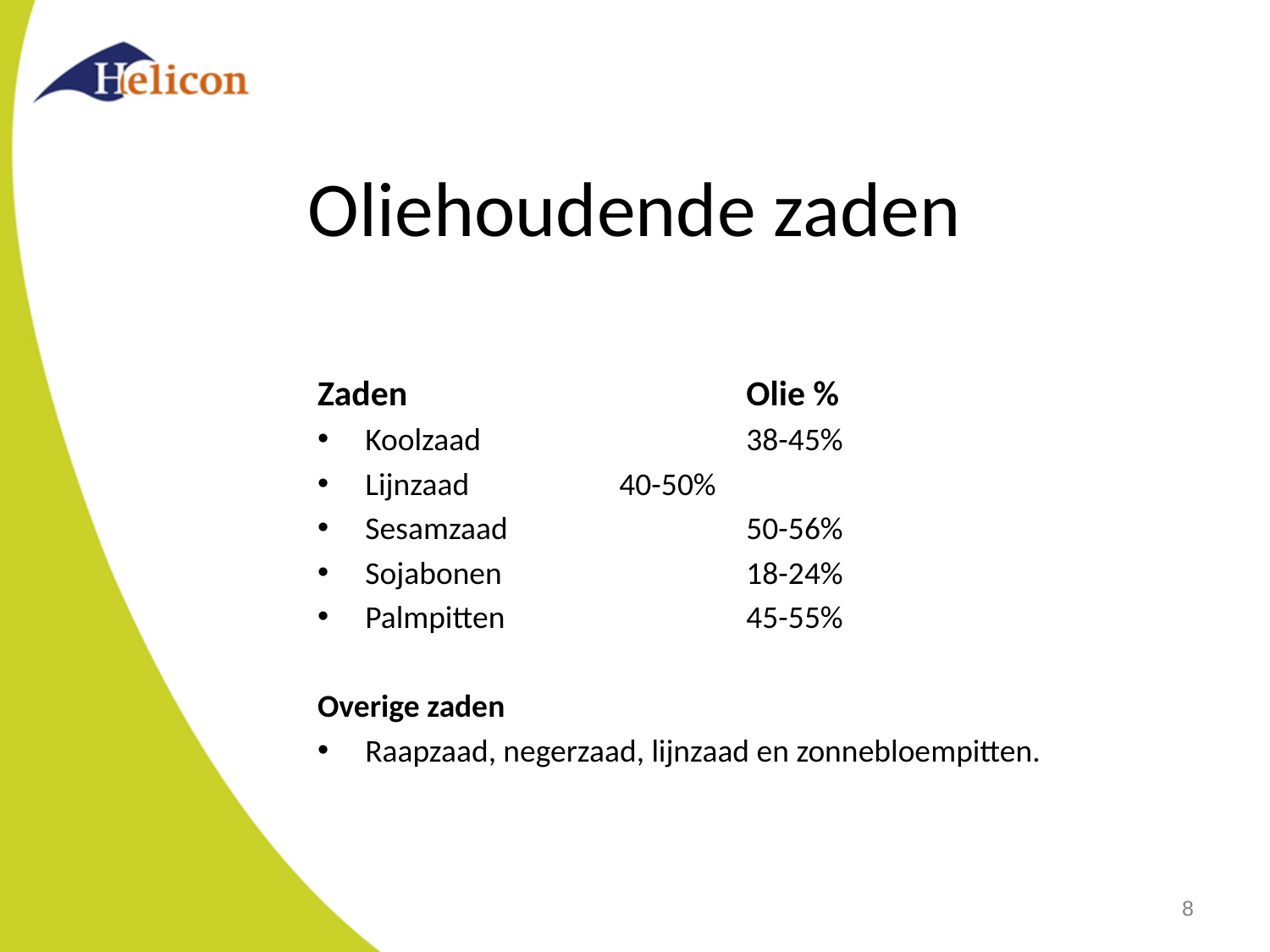

Oliehoudende zaden

Zaden			Olie %
Koolzaad  		38-45%
Lijnzaad  		40-50%
Sesamzaad  		50-56%
Sojabonen  		18-24%
Palmpitten  		45-55%

Overige zaden
Raapzaad, negerzaad, lijnzaad en zonnebloempitten.

8